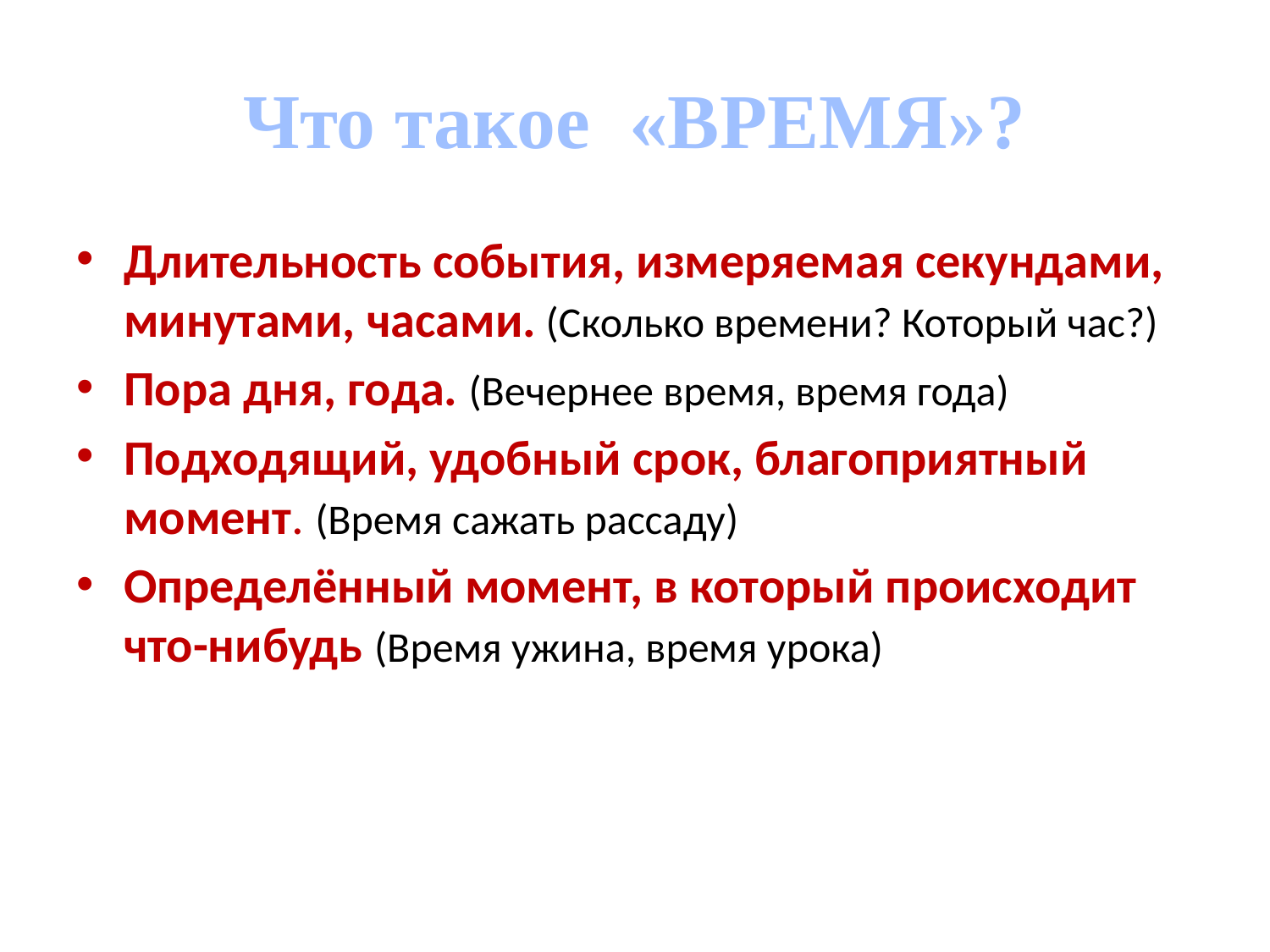

# Что такое  «ВРЕМЯ»?
Длительность события, измеряемая секундами, минутами, часами. (Сколько времени? Который час?)
Пора дня, года. (Вечернее время, время года)
Подходящий, удобный срок, благоприятный момент. (Время сажать рассаду)
Определённый момент, в который происходит что-нибудь (Время ужина, время урока)